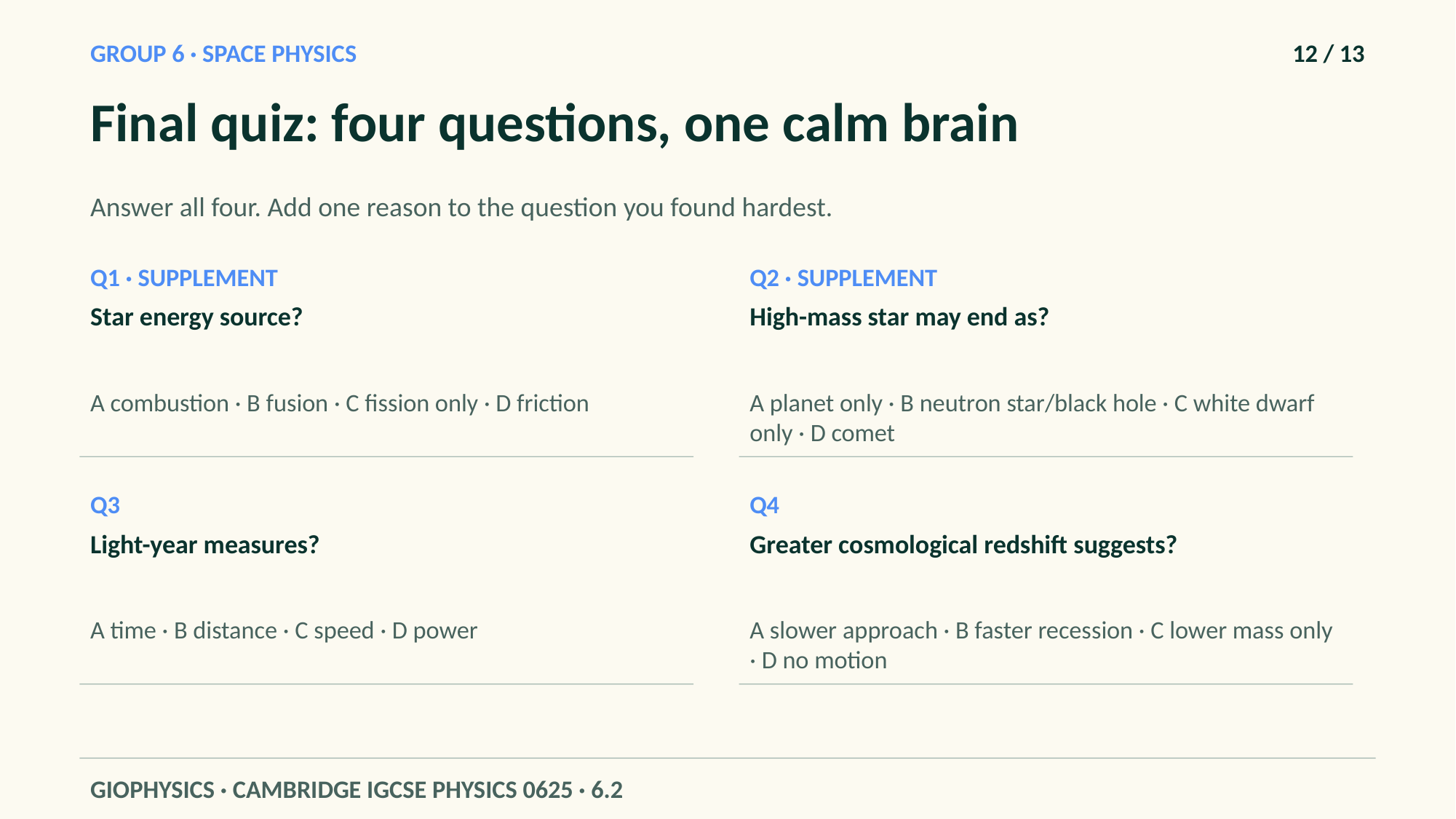

GROUP 6 · SPACE PHYSICS
12 / 13
Final quiz: four questions, one calm brain
Answer all four. Add one reason to the question you found hardest.
Q1 · SUPPLEMENT
Q2 · SUPPLEMENT
Star energy source?
High-mass star may end as?
A combustion · B fusion · C fission only · D friction
A planet only · B neutron star/black hole · C white dwarf only · D comet

Q3
Q4
Light-year measures?
Greater cosmological redshift suggests?
A time · B distance · C speed · D power
A slower approach · B faster recession · C lower mass only · D no motion

GIOPHYSICS · CAMBRIDGE IGCSE PHYSICS 0625 · 6.2